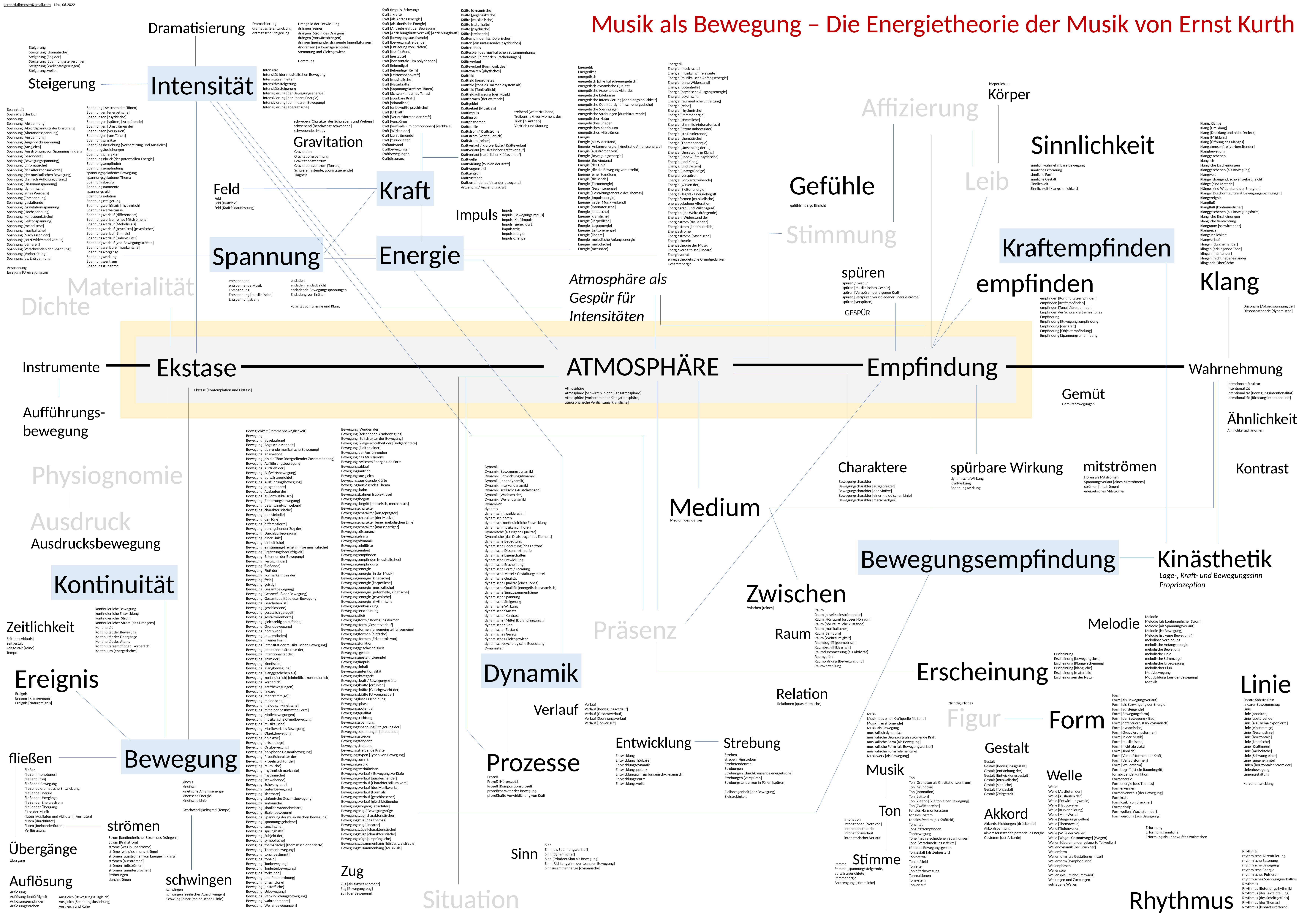

gerhard.dirmoser@gmail.com    Linz, 06.2022
Musik als Bewegung – Die Energietheorie der Musik von Ernst Kurth
Kraft (Impuls, Schwung)
Kraft / Kräfte
Kraft [als Anfangsenergie]
Kraft [als kinetische Energie]
Kraft [Antriebskraft der Bewegung]
Kraft [Anziehungskraft vertikal] [Anziehungskraft]
Kraft [bewegungsauslösende]
Kraft [bewegungstreibende]
Kraft [Entladung von Kräften]
Kraft [frei fließend]
Kraft [gestaute]
Kraft [horizontale - im polyphonen]
Kraft [lebendige]
Kraft [lebendiger Keim]
Kraft [Leittonspannkraft]
Kraft [musikalische]
Kraft [Naturkräfte]
Kraft [Sapnnungskraft zw. Tönen]
Kraft [Schwerkraft eines Tones]
Kraft [spürbare Kraft]
Kraft [stimmliche]
Kraft [unbewußte psychische]
Kraft [Urkraft]
Kraft [Verlaufsformen der Kraft]
Kraft [verspüren]
Kraft [vertikale - im homophonen] [vertikale]
Kraft [Wirken der]
Kraft [zerströmende]
Kraft [zurückleiten]
Kraftaufwand
Kraftbewegungen
Kraftbewegungen
Kraftdissonanz

Kräfte [dynamische]
Kräfte [gegensätzliche]
Kräfte [musikalische]
Kräfte [naturhafte]
Kräfte [psychische]
Kräfte [treibende]
Kraftempfinden [schöpferisches]
Kraften [ein umfassendes psychisches]
Krafterlebnis
Kräftespiel [des musikalischen Zusammenhangs]
Kräftespiel [hinter den Erscheinungen]
Kräfteverlauf
Kräfteverlauf [Formlogik des]
Kräftewalten [physisches]
Kraftfeld
Kraftfeld [geordnetes]
Kraftfeld [tonales Harmoniesystem als]
Kraftfeld [Tonkraftfeld]
Kraftfeldauffassung [der Musik]
Kraftformen [tief waltende]
Kraftgebiet
Kraftgebiet [Musik als]
Kraftimpuls
Kraftkurve
Kraftphänomen
Kraftquelle
Kraftstrom / Kraftströme
Kraftstrom [kontinuierlich]
Kraftstrom [reiner]
Kraftverlauf / Kraftverläufe / Kräfteverlauf
Kraftverlauf [musikalischer Kräfteverlauf]
Kraftverlauf [natürlicher Kräfteverlauf]
Kraftwelle
Kraftwirkung [Wirken der Kraft]
Kraftwogenspiel
Kraftzentrum
Kraftzustände
Kraftzustände [aufeinander bezogene]
Anziehung / Anziehungskraft
Dramatisierung
Dramatisierung
dramatische Entwicklung
dramatische Steigerung
Drangbild der Entwicklung
drängen [reines]
drängen [Strom des Drängens]
drängen [Vorwärtsdrängen]
dringen [ineinander dringende Innenflutungen]
Andrängen [aufwärtsgerichtetes]
Stemmung und Gleichgewicht
Steigerung
Steigerung [dramatische]
Steigerung [Sog der]
Steigerung [Spannungssteigerungen]
Steigerung [Wellensteigerungen]
Steigerungswellen
Hemmung
Energetik
Energie [motivische]
Energie [musikalisch relevante]
Energie [musikalische Anfangsenergie]
Energie [ohne Widerstand]
Energie [potentielle]
Energie [psychische Ausgangsenergie]
Energie [psychische]
Energie [raumzeitliche Entfaltung]
Energie [reine]
Energie [rhythmische]
Energie [Stimmenergie]
Energie [stimmliche]
Energie [stimmlich-intonatorisch]
Energie [Strom unbewußter]
Energie [strukturierende]
Energie [thematische]
Energie [Themenenergie]
Energie [Umsetzung der ...]
Energie [Umsetzung in Klang]
Energie [unbewußte psychische]
Energie [und Klang]
Energie [und System]
Energie [untergründige]
Energie [verspüren]
Energie [vorwärtstreibende]
Energie [wirken der]
Energie [Zieltonenergie]
Energie-Begriff / Energiebegriff
Energieformen [musikalische]
energiegeladene Alteration
Energiegrad [und Willensgrad]
Energien [ins Weite drängende]
Energien [Widerstand der]
Energiestrom [fließender]
Energiestrom [kontinuierlich]
Energieströme
Energieströme [psychische]
Energietheorie
Energietheorie der Musik
Energieverhältnisse [lineare]
Energievorrat
enregietheoretische Grundgedanken
Gesamtenergie
Energetik
Energetiker
energetisch
energetisch [physikalisch-energetisch]
energetisch-dynamische Qualität
energetische Aspekte des Akkordes
energetische Erlebnisse
energetische Intensivierung [der Klangsinnlichkeit]
energetische Qualität [dynamisch-energetische]
energetische Spannungen
energetische Strebungen [durchkreuzende]
energetischer Natur
energetisches Erleben
energetisches Kontinuum
energetisches Mitströmen
Energie
Energie [als Widerstand]
Energie [Anfangsenergie] [kinetische Anfangsenergie]
Energie [ausströmen von]
Energie [Bewegungsenergie]
Energie [Bezwingung]
Energie [der Linie]
Energie [die die Bewegung vorantreibt]
Energie [einer Handlung]
Energie [fließende]
Energie [Formenergie]
Energie [Gesamtenergie]
Energie [Gestaltungsenergie des Themas]
Energie [Impulsenergie]
Energie [in der Musik wirkend]
Energie [intonatorische]
Energie [kinetische]
Energie [klangliche]
Energie [körperliche]
Energie [Lageenergie]
Energie [Leittonenergie]
Energie [lineare]
Energie [melodische Anfangsenergie]
Energie [melodische]
Energie [messbare]

Intensität
Intensität [der musikalischen Bewegung]
Intensitätseinheiten
Intensitätssteigerung
Intensitätssteigerung
Intensivierung [der Bewegungsenergie]
Intensivierung [der lineare Energie]
Intensivierung [der linearen Bewegung]
Intensivierung [energetische]
Intensität
Steigerung
körperlich …..
Körper
Affizierung
Spannung [zwischen den Tönen]
Spannungen [energetische]
Spannungen [psychische]
Spannungen [spüren] [zu spürende]
Spannungen [Umströmen der]
Spannungen [verspüren]
Spannungen [von Tönen]
Spannungsansätze
Spannungsbeziehung [Vorbereitung und Ausgleich]
Spannungsbeziehungen
Spannungscharakter
Spannungsdruck [der potentiellen Energie]
Spannungsempfinden
Spannungsempfindung
spannungsgeladenes Bewegung
spannungsgeladenes Thema
Spannungslösung
Spannungsmomente
spannungsreich
Spannungsrelation
Spannungssteigerung
Spannungsverhältnis [rhythmisch]
Spannungsverhältnisse
Spannungsverlauf [differenziert]
Spannungsverlauf [eines Mitströmens]
Spannungsverlauf [Melodie als]
Spannungsverlauf [psychisch] [psychischer]
Spannungsverlauf [Sinn als]
Spannungsverlauf [unbewußter]
Spannungsverlauf [von Bewegungskräften]
Spannungsverläufe [musikalische]
Spannungsvorgänge
Spannungswirkung
Spannungszentrum
Spannungszunahme
Spannkraft
Spannkraft des Dur
Spannung
Spannung [Abspannung]
Spannung [Akkordspannung der Dissonanz]
Spannung [Alterationsspannung]
Spannung [Anspannung]
Spannung [Augenblicksspannung]
Spannung [Ausgleich]
Spannung [Ausströmung von Spannung in Klang]
Spannung [besondere]
Spannung [Bewegungsspannung]
Spannung [chromatische]
Spannung [der Alterationsakkorde]
Spannung [der musikalischen Bewegung]
Spannung [die nach Auflösung drängt]
Spannung [Dissonanzspannung]
Spannung [dynamische]
Spannung [eines Werdens]
Spannung [Entspannung]
Spannung [gestaltende]
Spannung [Gravitationsspannung]
Spannung [Hochspannung]
Spannung [kontrapunktische]
Spannung [Leittonspannung]
Spannung [melodische]
Spannung [musikalische]
Spannung [Nachlassen der]
Spannung [setzt widerstand voraus]
Spannung [verlieren]
Spannung [Verschwinden der Spannung]
Spannung [Vorbereitung]
Spannung [vs. Entspannung]

Anspannung
Erregung [Urerregungston]
treibend [weitertreibend]
Treibens [aktives Moment des]
Trieb [ > Antrieb]
Vortrieb und Stauung
schweben [Charakter des Schwebens und Wehens]
schwebend [beschwingt-schwebend]
schwebendes Motiv
Klang, Klänge
Klang [Dreiklang]
Klang [Dreiklang und nicht Dreieck]
Klang [Mißklang]
Klang [Öffnung des Klanges]
Klangatmosphäre [vorbereitender]
Klangbewegung
Klanggeschehen
klanglich
klangliche Erscheinungen
Klanggeschehen [als Bewegung]
Klangwelt
Klänge [drängend, schwer, gelöst, leicht]
Klänge [sind Materie]
Klänge [sind Widerstand der Energien]
Klänge [Durchdringung mit Bewegungsspannungen]
Klangereignis
Klangfluß
Klangfluß [kontinuierlicher]
Klanggeschehen [als Bewegungsform]
klangliche Erscheinungen
klangliche Verdichtung
Klangraum [schwirrender]
Klangreize
Klangsinnlichkeit
Klangverlauf
klingen [durcheinander]
klingen [erklingende Töne]
klingen [ineinander]
klingen [nicht nebeneinander]
klingende Oberfläche
Sinnlichkeit
Gravitation
Gravitation
Gravitationsspannung
Gravitationszentrum
Gravitationszentrum [Ton als]
Schwere [lastende, abwärtsziehende]
Trägheit
sinnlich wahrnehmbare Bewegung
sinnliche Erformung
sinnliche Form
sinnliche Gestalt
Sinnlichkeit
Sinnlichkeit [Klangsinnlichkeit]
Leib
Gefühle
Kraft
Feld
Feld
Feld [Kraftfeld]
Feld [Kraftfeldauffassung]
gefühlsmäßige Einsicht
Impuls
Impuls
Impuls (Bewegungsimpuls]
Impuls (Kraftimpuls]
Impuls (siehe: Kraft]
impulsartig
Impulsenergie
Impuls-Energie
Stimmung
Kraftempfinden
Energie
Spannung
spüren
Klang
empfinden
Atmosphäre als
Gespür für
Intensitäten
Materialität
entladen
entladen [entlädt sich]
entladende Bewegungsspannungen
Entladung von Kräften
entspannend
entspannende Musik
Entspannung
Entspannung [musikalische]
Entspannungsklang
spüren / Gespür
spüren [musikalisches Gespür]
spüren [Verspüren der eigenen Kraft]
spüren [Verspüren verschiedener Energieströme]
spüren [verspüren]
Dichte
empfinden [Kontinuitätsempfinden]
empfinden [Kraftempfinden]
empfinden [Tonalitätsempfinden]
Empfinden der Schwerkraft eines Tones
Empfindung
Empfindung [Bewegungsempfindung]
Empfindung [der Kraft]
Empfindung [Objektempfindung]
Empfindung [Spannungsempfindung]
Dissonanz [Akkordspannung der]
Dissonanztheorie [dynamische]
Polarität von Energie und Klang
GESPÜR

ATMOSPHÄRE
Empfindung
Ekstase
Instrumente
Wahrnehmung
intentionale Struktur
Intentionalität
Intentionalität [Bewegungsintentionalität]
Intentionalität [Richtungsintentionalität]
Gemüt
Atmosphäre
Atmosphäre [Schwirren in der Klangatmosphäre]
Atmosphäre [vorbereitender Klangatmosphäre]
atmosphärische Verdichtung [klangliche]
Ekstase [Kontemplation und Ekstase]
Gemütsbewegungen
Aufführungs-
bewegung
Ähnlichkeit
Bewegung [Werden der]
Bewegung [zeichnende Armbewegung]
Bewegung [Zeitstruktur der Bewegung]
Bewegung [Zielgerichtetheit der] [zielgerichtete]
Bewegung [Zielton einer]
Bewegung der Ausführenden
Bewegung des Musizierens
Bewegung zwischen Energie und Form
Bewegungsablauf
Bewegungsantrieb
Bewegungsausgleich
bewegungsauslösende Kräfte
bewegungsauslösendes Thema
Bewegungsbahn
Bewegungsbahnen [subjektlose]
Bewegungsbegriff
Bewegungsbegriff [motorisch, mechanisch]
Bewegungscharakter
Bewegungscharakter [ausgeprägter]
Bewegungscharakter [der Motive]
Bewegungscharakter [einer melodischen Linie]
Bewegungscharakter [marschartiger]
Bewegungsdissonanz
Bewegungsdrang
Bewegungsdynamik
Bewegungseinflüsse
Bewegungseinheit
Bewegungsempfinden
Bewegungsempfinden [musikalisches]
Bewegungsempfindung
Bewegungsenergie
Bewegungsenergie [in der Musik]
Bewegungsenergie [kinetische]
Bewegungsenergie [körperliche]
Bewegungsenergie [musikalische]
Bewegungsenergie [potentielle, kinetische]
Bewegungsenergie [psychische]
Bewegungsenergie [rhythmische]
Bewegungsentwicklung
Bewegungserscheinung
Bewegungsfluß
Bewegungsform / Bewegungsformen
Bewegungsform [Gesamtverlauf]
Bewegungsformen [allgemeinste] [allgemeine]
Bewegungsformen [einfache]
Bewegungsformen [Erkenntnis von]
Bewegungsfunktion
Bewegungsgeschwindigkeit
Bewegungsgestalt
Bewegungsgestalt [tönende]
Bewegungsimpuls
Bewegungsinhalt
Bewegungsintentionalität
Bewegungskategorie
Bewegungskraft / Bewegungskräfte
Bewegungskräfte [erfühlen]
Bewegungskräfte [Gleichgewicht der]
Bewegungskräfte [Urvorgang der]
bewegungslose Erscheinung
Bewegungsphase
Bewegungspotential
Bewegungsqualität
Bewegungsrichtung
Bewegungsspannung
Bewegungsspannung [Steigerung der]
Bewegungsspannungen [entladende]
Bewegungsstrecke
Bewegungstendenz
bewegungstreibend
bewegungstreibende Kräfte
bewegungstypen [Typen von Bewegung]
Bewegungsumriß
Bewegungsurbild
Bewegungsverhältnisse
Bewegungsverlauf / Bewegungsverläufe
Bewegungsverlauf [ausgleichender]
Bewegungsverlauf [Charakteristikum vom]
Bewegungsverlauf [des Musikwerks]
Bewegungsverlauf [Form als]
Bewegungsverlauf [geschlossener]
Bewegungsverlauf [gleichbleibender]
Bewegungsvorgang [absoluter]
Bewegungszug / Bewegungszüge
Bewegungszug [charakteristischer]
Bewegungszug [des Themas]
Bewegungszug [linearer]
Bewegungszüge [charakteristische]
Bewegungszüge [charakteristische]
Bewegungszüge [ursprüngliche]
Bewegungszusammenhang [hörbar, zielstrebig]
Bewegungszusammenhang [Musik als]
Ähnlichkeitsphänomen
Beweglichkeit [Stimmenbeweglichkeit]
Bewegung
Bewegung [abgelaufene]
Bewegung [Abgeschlossenheit]
Bewegung [abirrende musikalische Bewegung]
Bewegung [absinkende]
Bewegung [als die Töne übergreifender Zusammenhang]
Bewegung [Aufführungsbewegung]
Bewegung [Auftrieb der]
Bewegung [Aufwärtsbewegung]
Bewegung [aufwärtsgerichtet]
Bewegung [Ausführungsbewegung]
Bewegung [ausgedehnte]
Bewegung [Auslaufen der]
Bewegung [außermusikalisch]
Bewegung [Beharrungsbewegung]
Bewegung [beschwingt-schwebend]
Bewegung [charakteristische]
Bewegung [der Melodie]
Bewegung [der Töne]
Bewegung [differenzierte]
Bewegung [durchgehender Zug der]
Bewegung [Durchlaufbewegung]
Bewegung [einer Linie]
Bewegung [einheitliche]
Bewegung [einstimmige] [einstimmige musikalische]
Bewegung [Ergänzungsbedürftigkeit]
Bewegung [Erkennen der Bewegung]
Bewegung [Festigung der]
Bewegung [fließende]
Bewegung [Fluß der]
Bewegung [Formerkenntnis der]
Bewegung [freie]
Bewegung [geistig]
Bewegung [Gesamtbewegung]
Bewegung [Gesamtfluß der Bewegung]
Bewegung [Gesamtqualität dieser Bewegung]
Bewegung [Geschehen ist]
Bewegung [geschlossene]
Bewegung [gesetzlich geregelt]
Bewegung [gestaltorientierte]
Bewegung [gleichzeitig ablaufende]
Bewegung [Grundbewegung]
Bewegung [hören von]
Bewegung [in … entladen]
Bewegung [in einer Form]
Bewegung [Intensität der musikalischen Bewegung]
Bewegung [intentionale Struktur der]
Bewegung [Intentionalität der]
Bewegung [Keim der]
Bewegung [kinetische]
Bewegung [Klangbewegung]
Bewegung [Klanggeschehen als]
Bewegung [kontinuierlich] [einheitlich kontinuierlich]
Bewegung [körperlich]
Bewegung [Kraftbewegungen]
Bewegung [lineare]
Bewegung [mehrstimmige]]
Bewegung [melodische]
Bewegung [melodisch-kinetische]
Bewegung [mit einer bestimmten Form]
Bewegung [Motivbewegungen]
Bewegung [musikalische Grundbewegung]
Bewegung [musikalische]
Bewegung [Musikwerk als Bewegung]
Bewegung [Objektbewegung]
Bewegung [objektive]
Bewegung [ortsanaloge]
Bewegung [Ortsbewegung]
Bewegung [polyphone Gesamtbewegung]
Bewegung [Prozeßcharakter der]
Bewegung [Prozeßstruktur der]
Bewegung [räumliche]
Bewegung [rhythmisch markante]
Bewegung [rhythmische]
Bewegung [schwebende]
Bewegung [Schwung und]
Bewegung [Seitenbewegung]
Bewegung [sichtbare]
Bewegung [sinfonische Gesamtbewegung]
Bewegung [sinfonische]
Bewegung [sinnlich wahrnehmbare]
Bewegung [Skalenbewegung]
Bewegung [Spannung der musikalischen Bewegung]
Bewegung [spannungsgeladene]
Bewegung [spezifische]
Bewegung [sprunghafte]
Bewegung [Subjekt der]
Bewegung [symbolische]
Bewegung [thematische] [thematisch orientierte]
Bewegung [Themenbewegung]
Bewegung [tonal bestimmt]
Bewegung [tonale]
Bewegung [Tonbewegung]
Bewegung [Tonleiterbewegung]
Bewegung [torkelnde]
Bewegung [und Raumordnung]
Bewegung [unsichtbare]
Bewegung [unstoffliche]
Bewegung [Urbewegung]
Bewegung [Verwirklichungsbewegung]
Bewegung [wahrnehmbare]
Bewegung [Wellenbewegungen]
mitströmen
Charaktere
spürbare Wirkung
Physiognomie
Kontrast
Dynamik
Dynamik [Bewegungsdynamik]
Dynamik [Entwicklungsdynamik]
Dynamik [Innendynamik]
Dynamik [Intervalldynamik]
Dynamik [seelisches Ausschwingen]
Dynamik [Wachsen der]
Dynamik [Wellendynamik]
Dynamiker
dynamis
dynamisch [musiklaisch …]
dynamisch hören
dynamisch kontinuielrliche Entwicklung
dynamisch musikalisch hören
Dynamische [als eigene Qualität]
Dynamische [das D. als tragendes Element]
dynamische Bedeutung
dynamische Bedeutung [des Leittons]
dynamische Dissonanztheorie
dynamische Eigenschaften
dynamische Entwicklung
dynamische Erscheinung
dynamische Form / Formung
dynamische Mittel / Gestaltungsmittel
dynamische Qualität
dynamische Qualität [eines Tones]
dynamische Qualität [energetisch-dynamisch]
dynamische Sinnzusammenhänge
dynamische Spannung
dynamische Steigerung
dynamische Wirkung
dynamischer Ansatz
dynamischer Kontrast
dynamischer Mittel [Durchdringung …]
dynamischer Sinn
dynamischer Zustand
dynamisches Gesetz
dynamisches Gleichgewicht
dynamisch-psychologische Bedeutung
Dynamisten
Hören als Mitströmen
Spannungsverlauf [eines Mitströmens]
strömen [mitströmen]
energetisches Mitströmen
dynamische Wirkung
Kraftwirkung
Spannungswirkung
Bewegungscharakter
Bewegungscharakter [ausgeprägter]
Bewegungscharakter [der Motive]
Bewegungscharakter [einer melodischen Linie]
Bewegungscharakter [marschartiger]
Medium
Ausdruck
Medium des Klanges
Ausdrucksbewegung
Bewegungsempfindung
Kinästhetik
Kontinuität
Lage-, Kraft- und Bewegungssinn
Propriozeption
Zwischen
Zwischen [reines]
kontinuierliche Bewegung
kontinuierliche Entwicklung
kontinuierlicher Strom
kontinuierlicher Strom [des Drängens]
Kontinuität
Kontinuität der Bewegung
Kontinuität der Übergänge
Kontinuität des Atems
Kontinuitätsempfinden [körperlich]
Kontinuum [energetisches]
Raum
Raum [allseits einströmender]
Raum [Hörraum] [ortloser Hörraum]
Raum [hör-räumliche Zustände]
Raum [musikalischer]
Raum [Sehraum]
Raum [Weiträumigkeit]
Raumbegriff [geometrisch]
Raumbegriff [klassisch]
Raumdurchmessung [als Aktivität]
Raumgefühl
Raumordnung [Bewegung und]
Raumvorstellung
Präsenz
Melodie
Melodie
Melodie [als kontinuierlicher Strom]
Melodie [als Spannungsverlauf]
Melodie [ist Bewegung]
Melodie [ist keine Bewegung?]
melodiöse Verbindung
melodische Anfangsenergie
melodische Bewegung
melodische Linie
melodische Stimmzüge
melodische Urbewegung
melodischer Fluß
Motivbewegung
Motivbildung [aus der Bewegung]
Motivik
Zeitlichkeit
Raum
Zeit [des Ablaufs]
Zeitgestalt
Zeitgestalt [reine]
Tempo
Erscheinung
Erscheinung [bewegungslose]
Erscheinung [Klangerscheinung]
Erscheinung [klangliche]
Erscheinung [materielle]
Erscheinungen der Natur
Erscheinung
Dynamik
Ereignis
Linie
Relation
Ereignis
Ereignis [Klangereignis]
Ereignis [Naturereignis]
Form
Form [als Bewegungsverlauf]
Form [als Bezwingung der Energie]
Form [aufsteigende]
Form [Bewegungsform]
Form [der Bewegung / Bau]
Form [dezentriert, stark dynamisch]
Form [dynamische]
Form [Gruppierungsformen]
Form [in der Musik]
Form [musikalische]
Form [nicht abstrakt]
Form [sinnlich]
Form [Verlaufsformen der Kraft]
Form [Verlaufsformen]
Form [Wellenform]
Formbegriff [ist ein Raumbegriff]
formbildende Funktion
Formenergie
Formenergie [des Themas]
Formerkennen
Formerkenntnis [der Bewegung]
Formkraft
Formlogik [von Bruckner]
Formprinzip
Formwellen [Wachstum der]
Formwerdung [aus Bewegung]
lineare Satzstruktur
linearer Bewegungszug
Linie
Linie [absolute]
Linie [abstürzende]
Linie [als Thema exponierte]
Linie [einstimmige]
Linie [Gesangslinie]
Linie [horizontale]
Linie [kinetische]
Linie [Kraftlinien]
Linie [melodische]
Linie [Schwung einer]
Linie [ungehemmte]
Linien [horizontaler Strom der]
Linienbewegung
Liniengestaltung

Kurvenentwicklung
Verlauf
Figur
Nichtfigürliches
Relationen [quasiräumliche]
Form
Verlauf
Verlauf [Bewegungsverlauf]
Verlauf [Gesamtverlauf]
Verlauf [Spannungsverlauf]
Verlauf [Tonverlauf]
Musik
Musik [aus einer Kraftquelle fließend]
Musik [frei strömende]
Musik als Bewegung
musikalisch dynamisch
musikalische Bewegung als strömende Kraft
musikalische Form [als Bewegung]
musikalische Form [als Bewegungsverlauf]
musikalische Form [elementare]
Musikwerk [als Bewegung]
Entwicklung
Strebung
Gestalt
Bewegung
Prozesse
fließen
Streben
streben [Hinstreben]
Strebetendenzen
Strebungen
Strebungen [durchkreuzende energetische]
Strebungen [verspüren]
Strebungstendenzen in Tönen [spüren]

Zielbezogenheit [der Bewegung]
Zielstrebigkeit
Entwicklung
Entwicklung [hörbare]
Entwicklungsdynamik
Entwicklungspotenz
Entwicklungsprinzip [organisch-dynamisch]
Entwicklungssturm
Entwicklungswelle
Gestalt
Gestalt [Bewegungsgestalt]
Gestalt [entstehung der]
Gestalt [Entwicklungsgestalt]
Gestalt [musikalische]
Gestalt [sinnliche]
Gestalt [Tongestalt]
Gestalt [Zeitgestalt]
Musik
Welle
fließen
fließen [monotones]
fließend [frei]
fließende Bewegung
fließende dramatische Entwicklung
fließende Energie
fließende Übergänge
fließender Energiestrom
fließender Übergang
Fluss der Musik
fluten [Ausfluten und Abfluten] [Ausfluten]
fluten [durchflutet]
fluten [Ineinanderfluten]
Verflüssigung
Prozeß
Prozeß [Hörprozeß]
Prozeß [Kompositionsprozeß]
prozeßcharakter der Bewegung
prozeßhafte Verwirklichung von Kraft
Ton
Ton [Grundton als Gravitationszentrum]
Ton [Grundton]
Ton [Intonation]
Ton [Leitton]
Ton [Zielton] [Zielton einer Bewegung]
Ton [Zwölftonreihe]
tonales Harmoniesystem
tonales System
tonales System [als Kraftfeld]
Tonalität
Tonalitätsempfinden
Tonbewegung
Töne [mit verschiedenen Spannungen]
Töne [Verschmelzungseffekte]
tönende Bewegungsgestalt
Tongestalt [als Zeitgestalt]
Tonintervall
Tonkraftfeld
Tonleiter
Tonleiterbewegung
Tonrealtionen
Tonsystem
Tonverlauf
kinesis
kinetisch
kinetische Anfangsenergie
kinetische Energie
kinetische Linie

Geschwindigkeitsgrad [Tempo]
Welle
Welle [Ausfluten der]
Welle [Auslaufen der]
Welle [Entwicklungswelle]
Welle [Hauptwellen]
Welle [Kurvenbildung]
Welle [Mini-Welle]
Welle [Steigerungswellen]
Welle [Themawelle]
Welle [Tiefenwellen]
Welle [Wille der Wellen]
Welle [Woge - Gesamtwoge] [Wogen]
Wellen [übereinander gelagerte Teilwellen]
Wellendynamik [bei Bruckner]
Wellenform
Wellenform [als Gestaltungsmittel]
Wellenform [symphonische]
Wellenphasen
Wellenspiel
Wellenspiel [reichdurchwirkt]
Wellungen und Zuckungen
getriebene Wellen
Ton
Akkord
strömen
Intonation
Intonationen [Netz von]
Intonationstheorie
Intonationsverlauf
intonatorischer Verlauf
Akkordschichtungen [drückende]
Akkordspannung
akkordzersetzende potentielle Energie
Gestemm [der Arkorde]
Erformung
Erformung [sinnliche]
Erformung als unbewußtes Vorbrechen
Strom [kontinuierlicher Strom des Drängens]
Strom [Kraftstrom]
ströme [was in uns ströme]
ströme [wie dies in uns ströme]
strömen [ausströmen von Energie in Klang]
strömen [ausströmen]
strömen [mitströmen]
strömen [ununterbrochen]
Strömungen
durchströmen
Übergänge
Sinn
Sinn [als Spannungsverlauf]
Sinn [dynamischer]
Sinn [Primärer Sinn als Bewegung]
Sinn [Richtungssinn der toanalen Bewegung]
Sinnzusammenhänge [dynamische]
Sinn
Rhythmik
rhythmische Akzentuierung
rhythmische Betonung
rhythmische Bewegung
rhythmische Energie
rhythmisches Pulsieren
rhythmisches Spannungsverhältnis
Rhythmus
Rhythmus [Betonungsrhythmik]
Rhythmus [der Takteinteilung]
Rhythmus [des Schrittgefühls]
Rhythmus [des Themas]
Rhythmus [lebhaft erzitternd]
Stimme
Übergang
Zug
Stimme
Stimme [spannungssteigernde,
aufwärtsgerichtete]
Stimmenergie
Anstrengung [stimmliche]
schwingen
Auflösung
Situation
Zug [als aktives Moment]
Zug [Bewegungszug]
Zug [der Bewegung]
Rhythmus
schwingen
schwingen [seelisches Ausschwingen]
Schwung [einer (melodischen) Linie]
Auflösung
Auflösungsbedürftigkeit
Auflösungsempfinden
Auflösungsstreben
Ausgleich [Bewegungsausgleich]
Ausgleich [Spannungsbeziehung]
Ausgleich und Ruhe